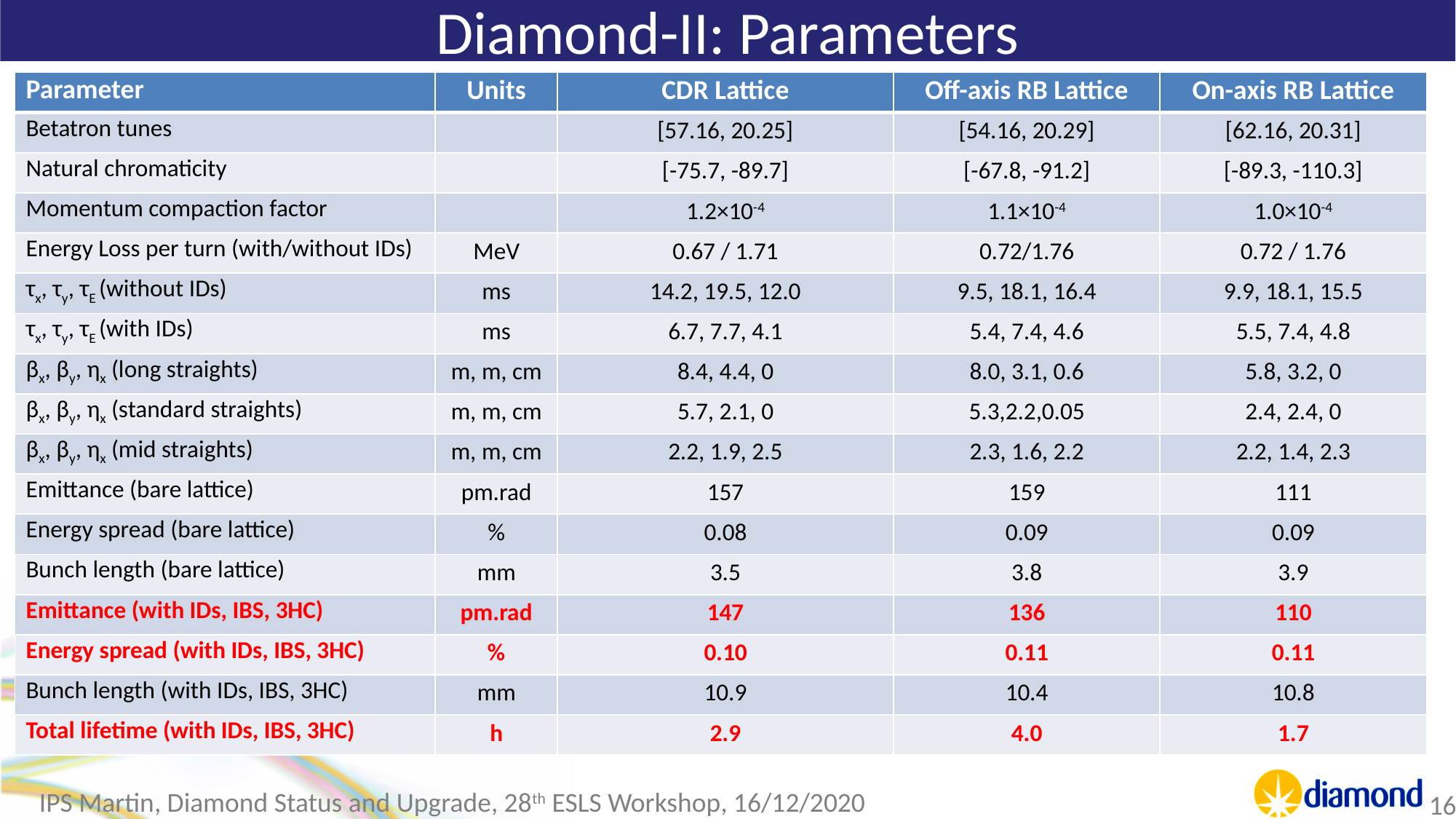

# Diamond-II: Parameters
| Parameter | Units | CDR Lattice | Off-axis RB Lattice | On-axis RB Lattice |
| --- | --- | --- | --- | --- |
| Betatron tunes |  | [57.16, 20.25] | [54.16, 20.29] | [62.16, 20.31] |
| Natural chromaticity |  | [-75.7, -89.7] | [-67.8, -91.2] | [-89.3, -110.3] |
| Momentum compaction factor |  | 1.2×10-4 | 1.1×10-4 | 1.0×10-4 |
| Energy Loss per turn (with/without IDs) | MeV | 0.67 / 1.71 | 0.72/1.76 | 0.72 / 1.76 |
| τx, τy, τE (without IDs) | ms | 14.2, 19.5, 12.0 | 9.5, 18.1, 16.4 | 9.9, 18.1, 15.5 |
| τx, τy, τE (with IDs) | ms | 6.7, 7.7, 4.1 | 5.4, 7.4, 4.6 | 5.5, 7.4, 4.8 |
| βx, βy, ηx (long straights) | m, m, cm | 8.4, 4.4, 0 | 8.0, 3.1, 0.6 | 5.8, 3.2, 0 |
| βx, βy, ηx (standard straights) | m, m, cm | 5.7, 2.1, 0 | 5.3,2.2,0.05 | 2.4, 2.4, 0 |
| βx, βy, ηx (mid straights) | m, m, cm | 2.2, 1.9, 2.5 | 2.3, 1.6, 2.2 | 2.2, 1.4, 2.3 |
| Emittance (bare lattice) | pm.rad | 157 | 159 | 111 |
| Energy spread (bare lattice) | % | 0.08 | 0.09 | 0.09 |
| Bunch length (bare lattice) | mm | 3.5 | 3.8 | 3.9 |
| Emittance (with IDs, IBS, 3HC) | pm.rad | 147 | 136 | 110 |
| Energy spread (with IDs, IBS, 3HC) | % | 0.10 | 0.11 | 0.11 |
| Bunch length (with IDs, IBS, 3HC) | mm | 10.9 | 10.4 | 10.8 |
| Total lifetime (with IDs, IBS, 3HC) | h | 2.9 | 4.0 | 1.7 |
IPS Martin, Diamond Status and Upgrade, 28th ESLS Workshop, 16/12/2020
16